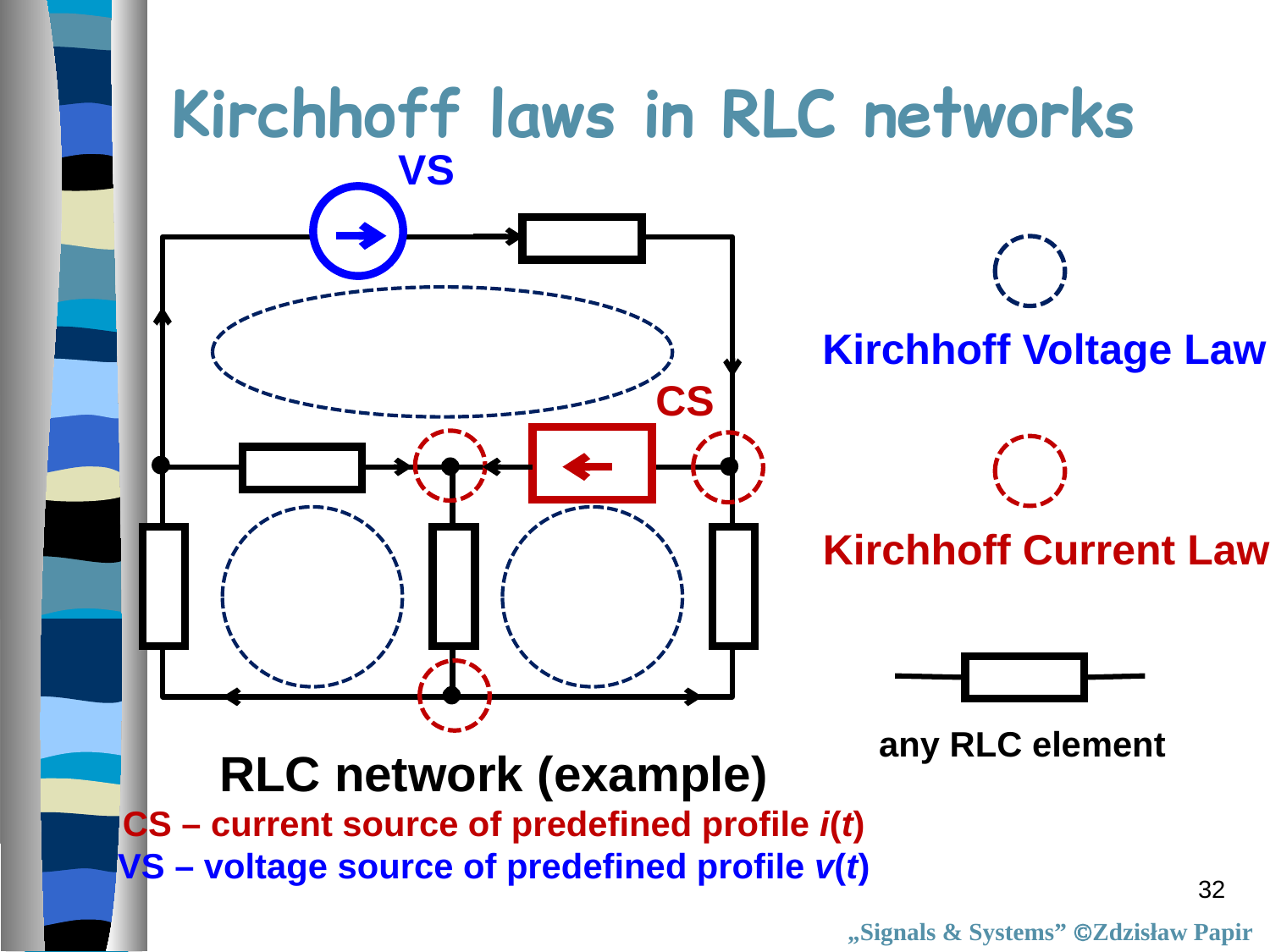

Kirchhoff laws in RLC networks
VS

CS

Kirchhoff Voltage Law

Kirchhoff Current Law

any RLC element
RLC network (example)
CS – current source of predefined profile i(t)
VS – voltage source of predefined profile v(t)
32
„Signals & Systems” ©Zdzisław Papir